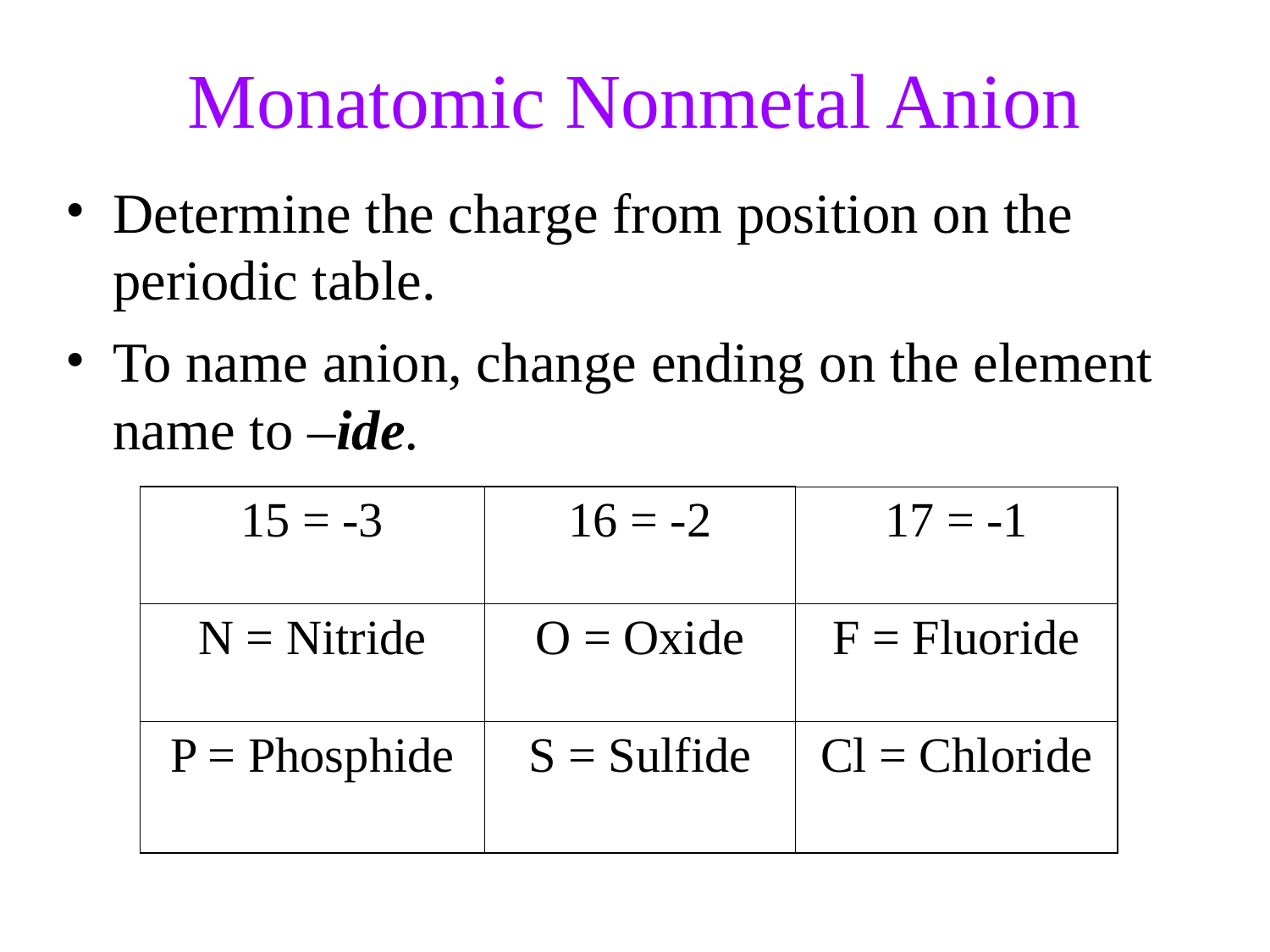

Monatomic Nonmetal Anion
Determine the charge from position on the periodic table.
To name anion, change ending on the element name to –ide.
| 15 = -3 | 16 = -2 | 17 = -1 |
| --- | --- | --- |
| N = Nitride | O = Oxide | F = Fluoride |
| P = Phosphide | S = Sulfide | Cl = Chloride |